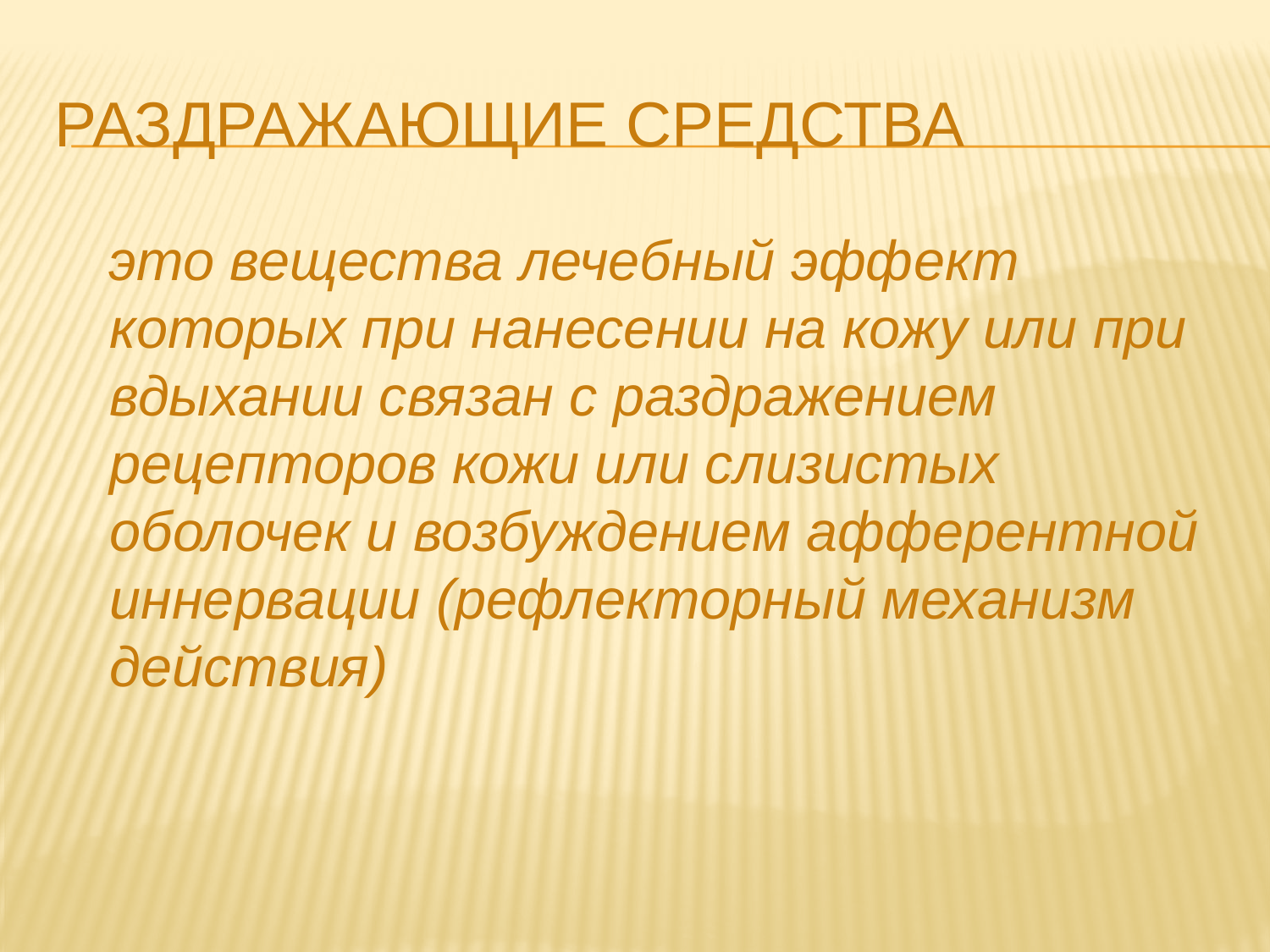

# Раздражающие средства
   это вещества лечебный эффект которых при нанесении на кожу или при вдыхании связан с раздражением рецепторов кожи или слизистых оболочек и возбуждением афферентной иннервации (рефлекторный механизм действия)